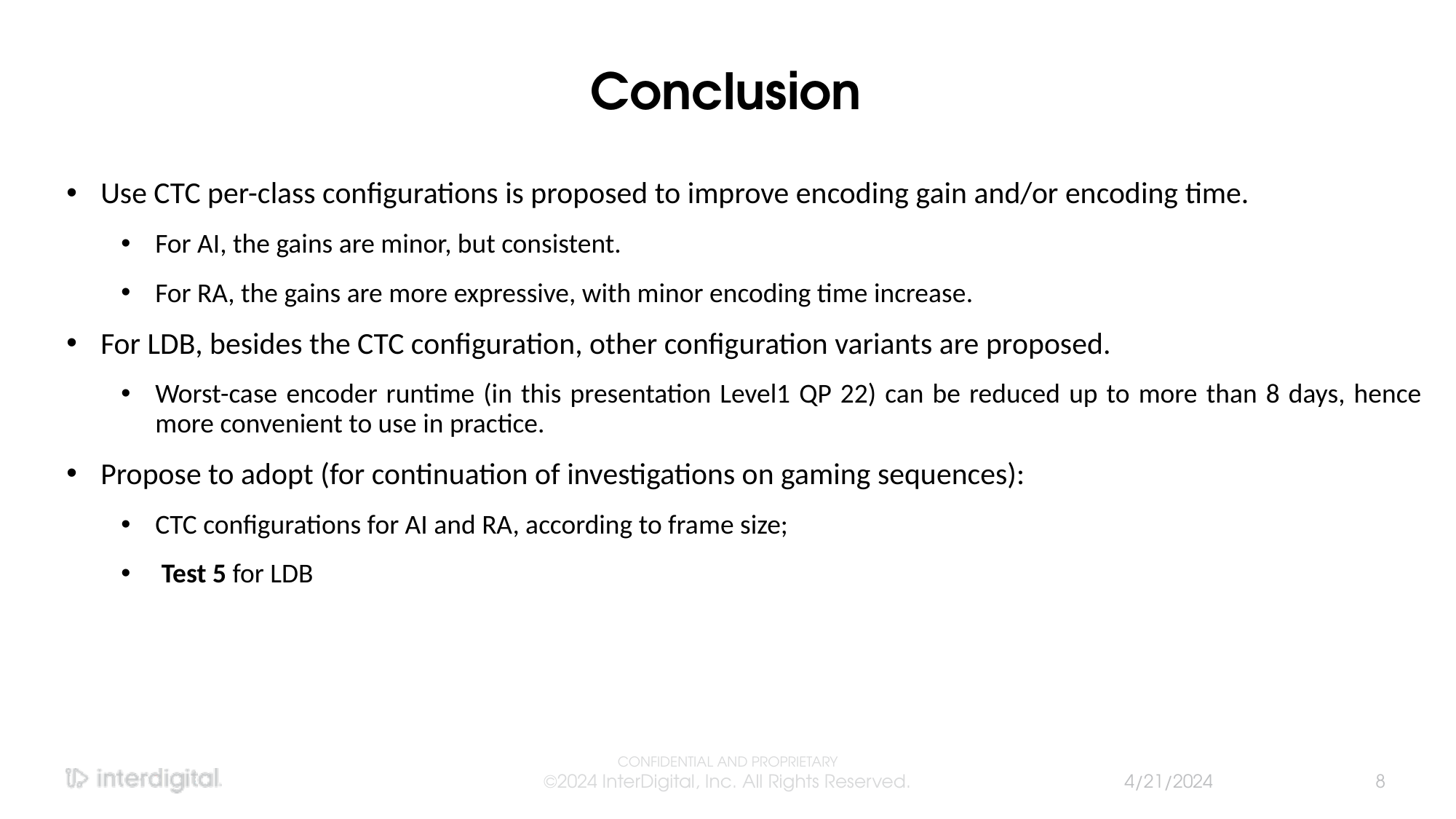

# Conclusion
Use CTC per-class configurations is proposed to improve encoding gain and/or encoding time.
For AI, the gains are minor, but consistent.
For RA, the gains are more expressive, with minor encoding time increase.
For LDB, besides the CTC configuration, other configuration variants are proposed.
Worst-case encoder runtime (in this presentation Level1 QP 22) can be reduced up to more than 8 days, hence more convenient to use in practice.
Propose to adopt (for continuation of investigations on gaming sequences):
CTC configurations for AI and RA, according to frame size;
 Test 5 for LDB

CONFIDENTIAL AND PROPRIETARY
©2024 InterDigital, Inc. All Rights Reserved.
4/21/2024
8